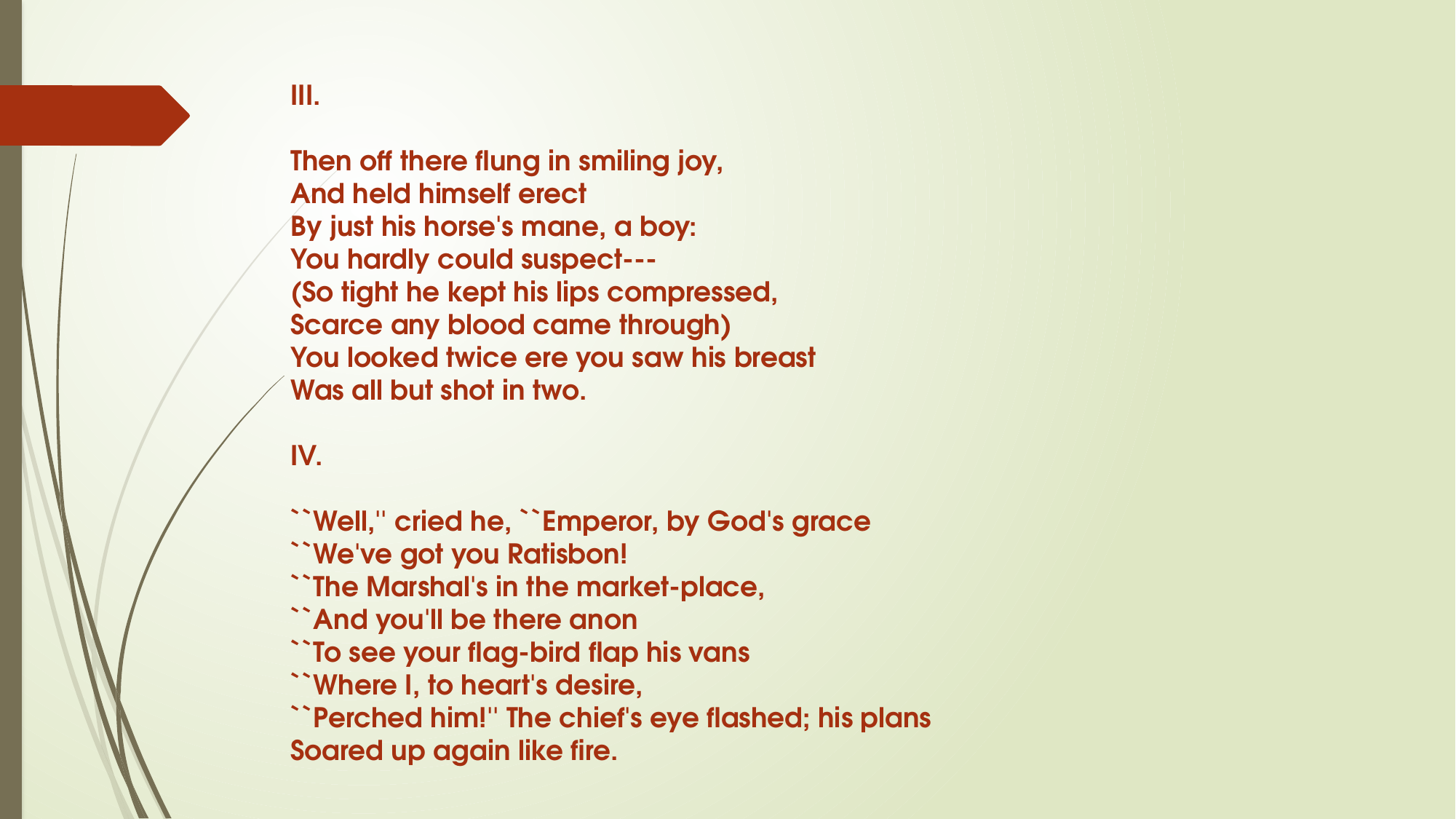

III.
Then off there flung in smiling joy,
And held himself erect
By just his horse's mane, a boy:
You hardly could suspect---
(So tight he kept his lips compressed,
Scarce any blood came through)
You looked twice ere you saw his breast
Was all but shot in two.
IV.
``Well,'' cried he, ``Emperor, by God's grace
``We've got you Ratisbon!
``The Marshal's in the market-place,
``And you'll be there anon
``To see your flag-bird flap his vans
``Where I, to heart's desire,
``Perched him!'' The chief's eye flashed; his plans
Soared up again like fire.